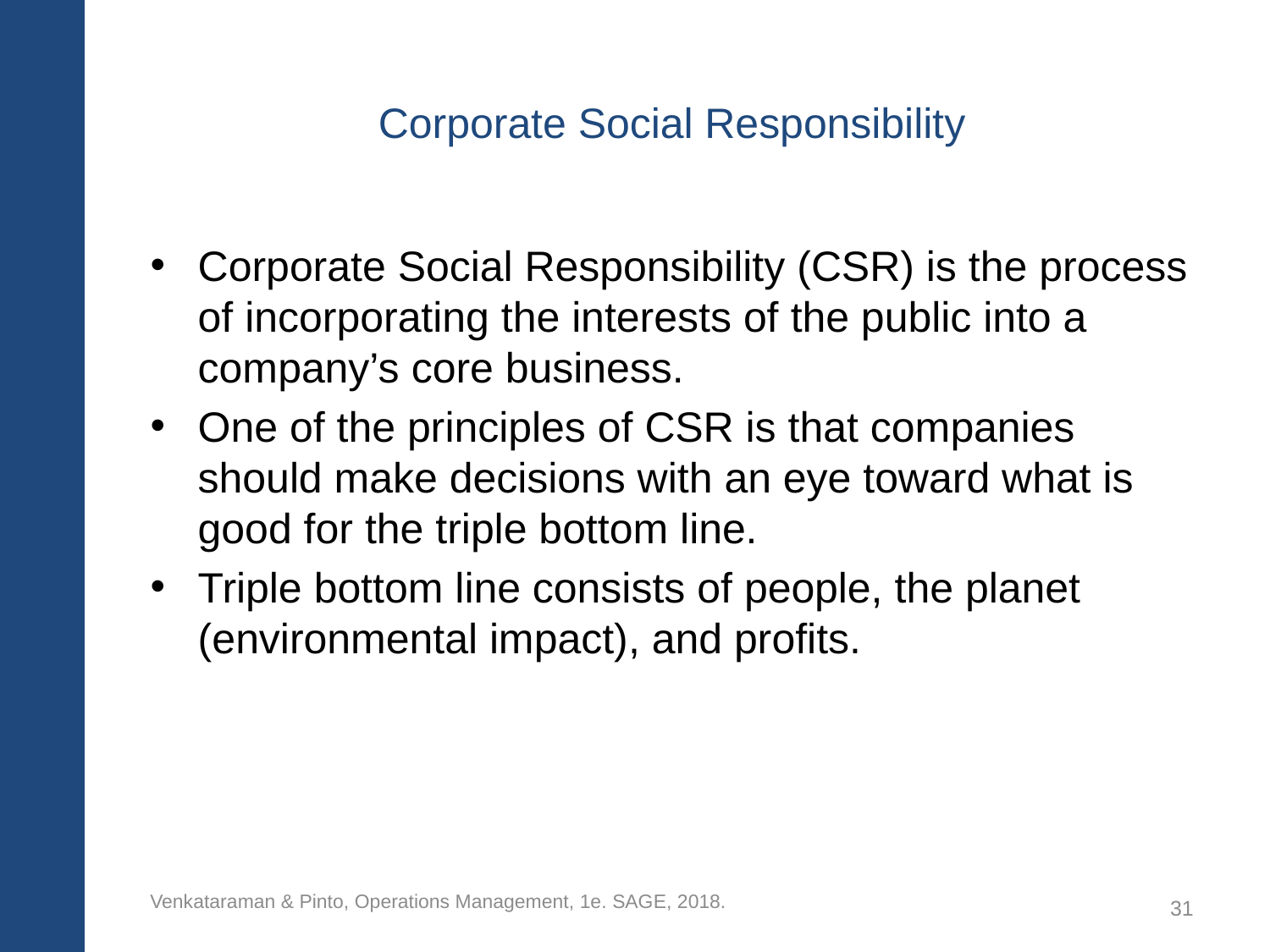

# Corporate Social Responsibility
Corporate Social Responsibility (CSR) is the process of incorporating the interests of the public into a company’s core business.
One of the principles of CSR is that companies should make decisions with an eye toward what is good for the triple bottom line.
Triple bottom line consists of people, the planet (environmental impact), and profits.
Venkataraman & Pinto, Operations Management, 1e. SAGE, 2018.
31